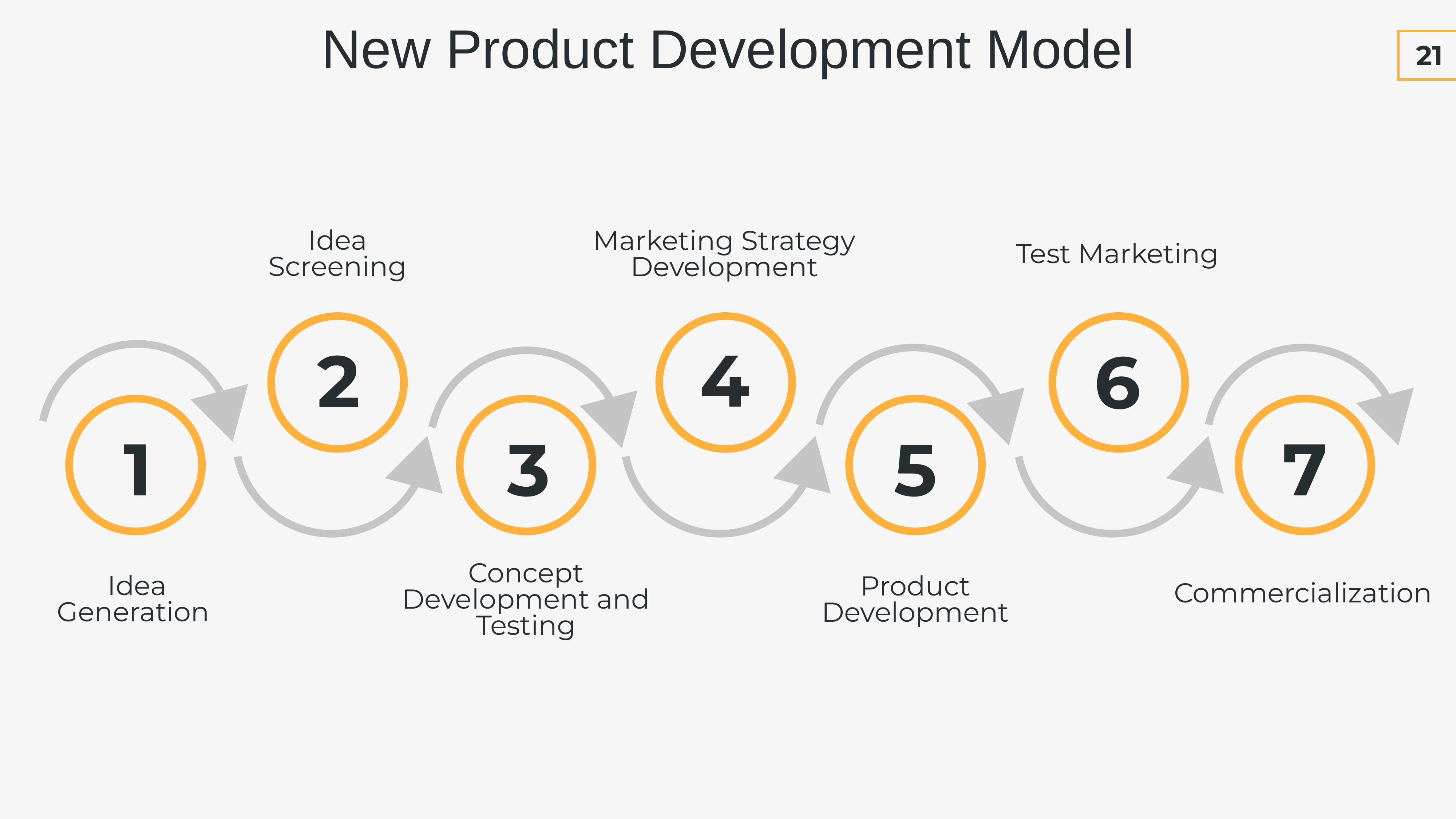

New Product Development Model
21
Idea
Screening
Marketing Strategy Development
Test Marketing

4
2
6

1
7
3
5

Concept
Development and
Testing
 Idea Generation
Commercialization
Product Development